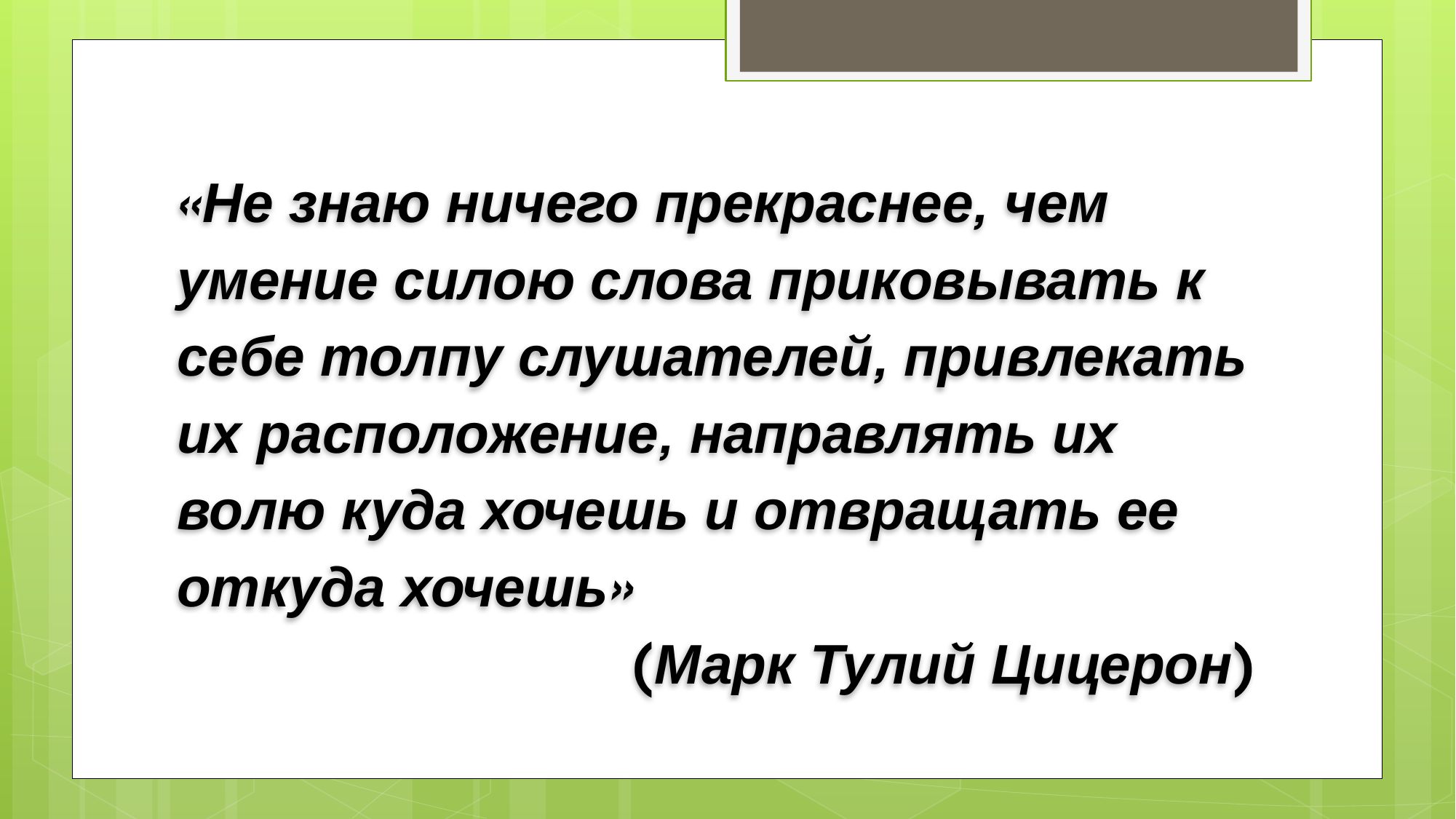

# «Не знаю ничего прекраснее, чем умение силою слова приковывать к себе толпу слушателей, привлекать их расположение, направлять их волю куда хочешь и отвращать ее откуда хочешь» (Марк Тулий Цицерон)